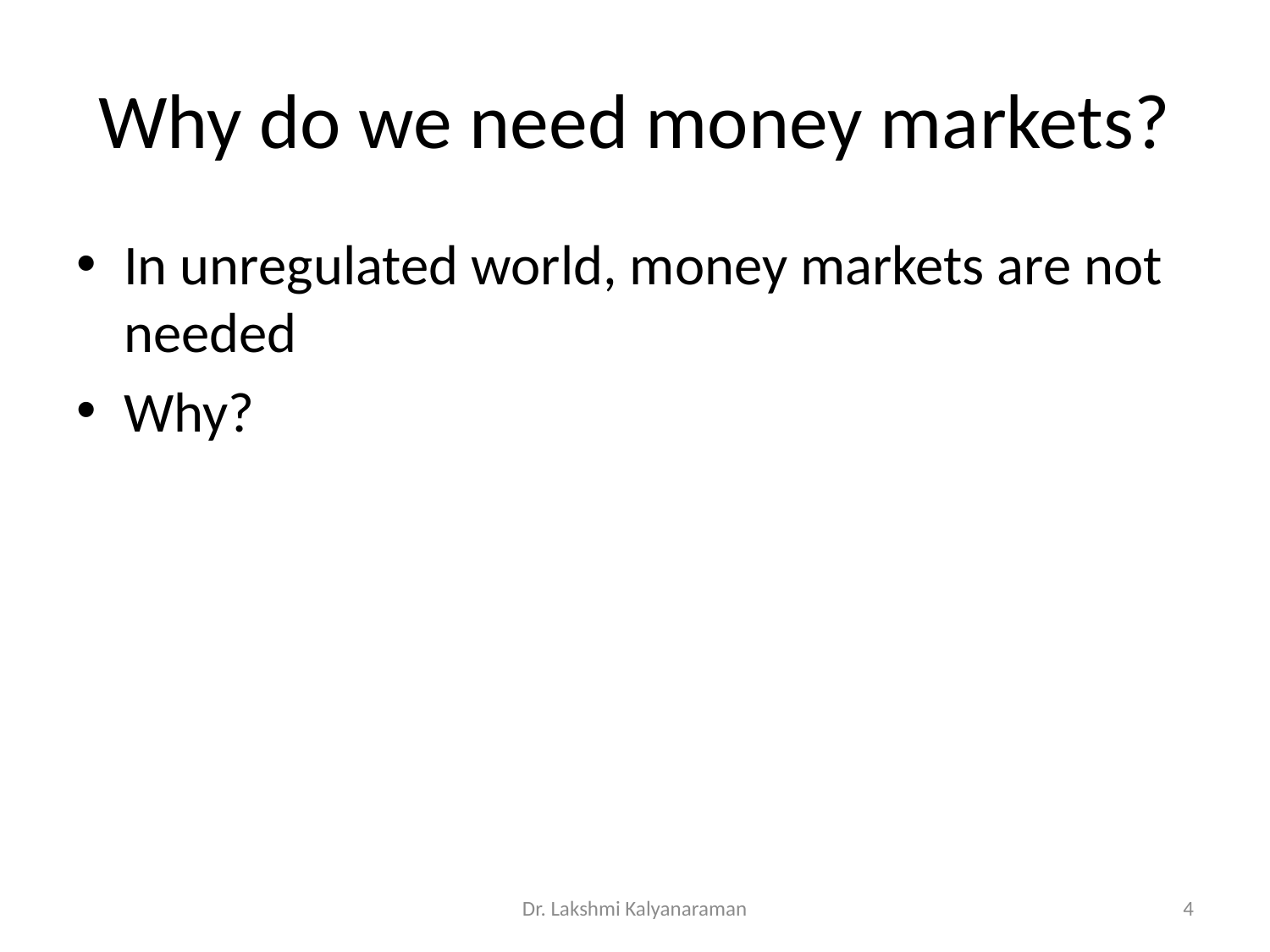

# Why do we need money markets?
In unregulated world, money markets are not needed
Why?
Dr. Lakshmi Kalyanaraman
4